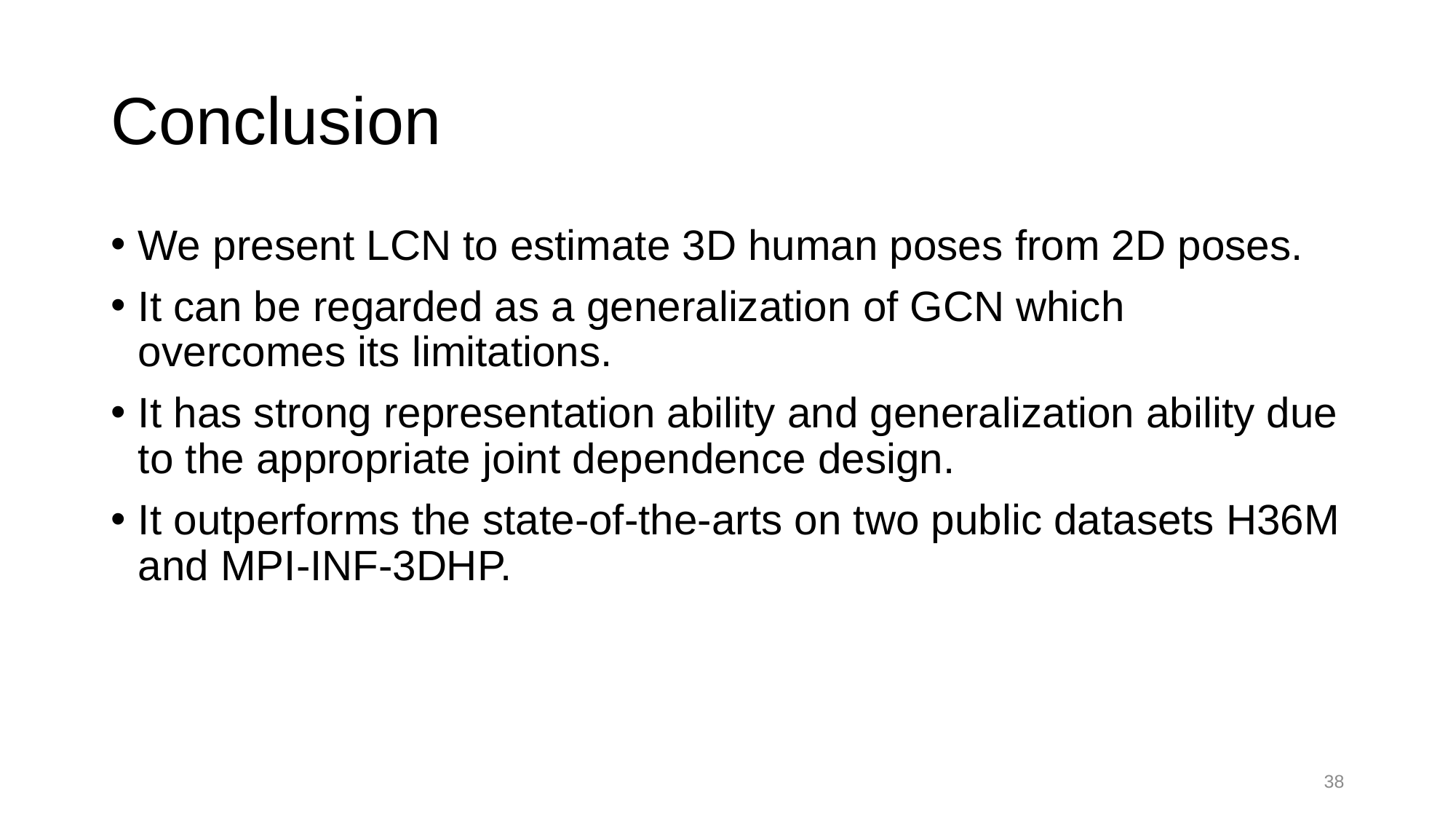

# Conclusion
We present LCN to estimate 3D human poses from 2D poses.
It can be regarded as a generalization of GCN which overcomes its limitations.
It has strong representation ability and generalization ability due to the appropriate joint dependence design.
It outperforms the state-of-the-arts on two public datasets H36M and MPI-INF-3DHP.
38